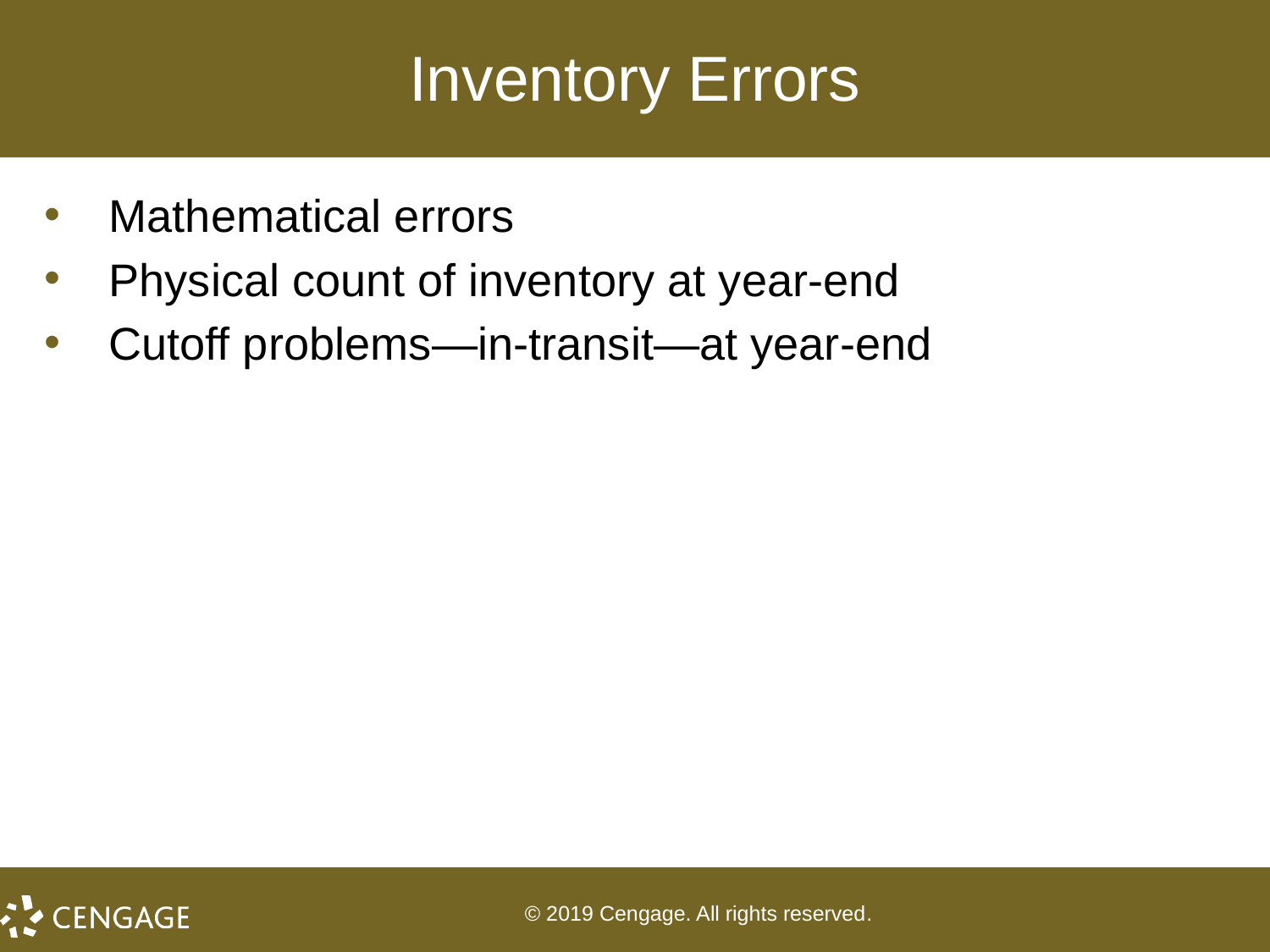

# Inventory Errors
Mathematical errors
Physical count of inventory at year-end
Cutoff problems—in-transit—at year-end